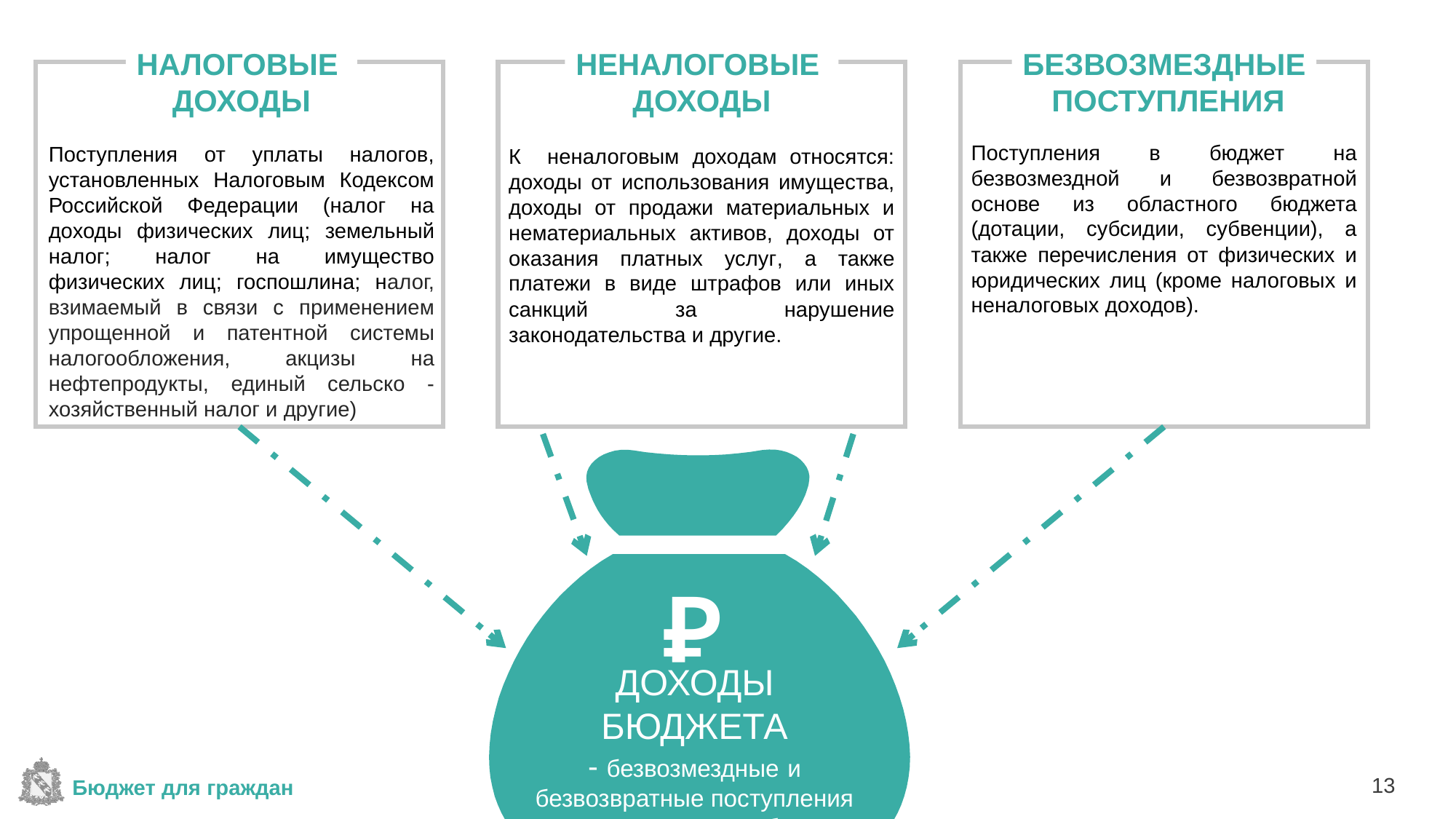

НАЛОГОВЫЕ
ДОХОДЫ
НЕНАЛОГОВЫЕ
ДОХОДЫ
БЕЗВОЗМЕЗДНЫЕ
 ПОСТУПЛЕНИЯ

Поступления в бюджет на безвозмездной и безвозвратной основе из областного бюджета (дотации, субсидии, субвенции), а также перечисления от физических и юридических лиц (кроме налоговых и неналоговых доходов).
Поступления от уплаты налогов, установленных Налоговым Кодексом Российской Федерации (налог на доходы физических лиц; земельный налог; налог на имущество физических лиц; госпошлина; налог, взимаемый в связи с применением упрощенной и патентной системы налогообложения, акцизы на нефтепродукты, единый сельско - хозяйственный налог и другие)
К  неналоговым доходам относятся: доходы от использования имущества, доходы от продажи материальных и нематериальных активов, доходы от оказания платных услуг, а также платежи в виде штрафов или иных санкций за нарушение законодательства и другие.

₽
ДОХОДЫ БЮДЖЕТА
- безвозмездные и безвозвратные поступления денежных средств в бюджет.